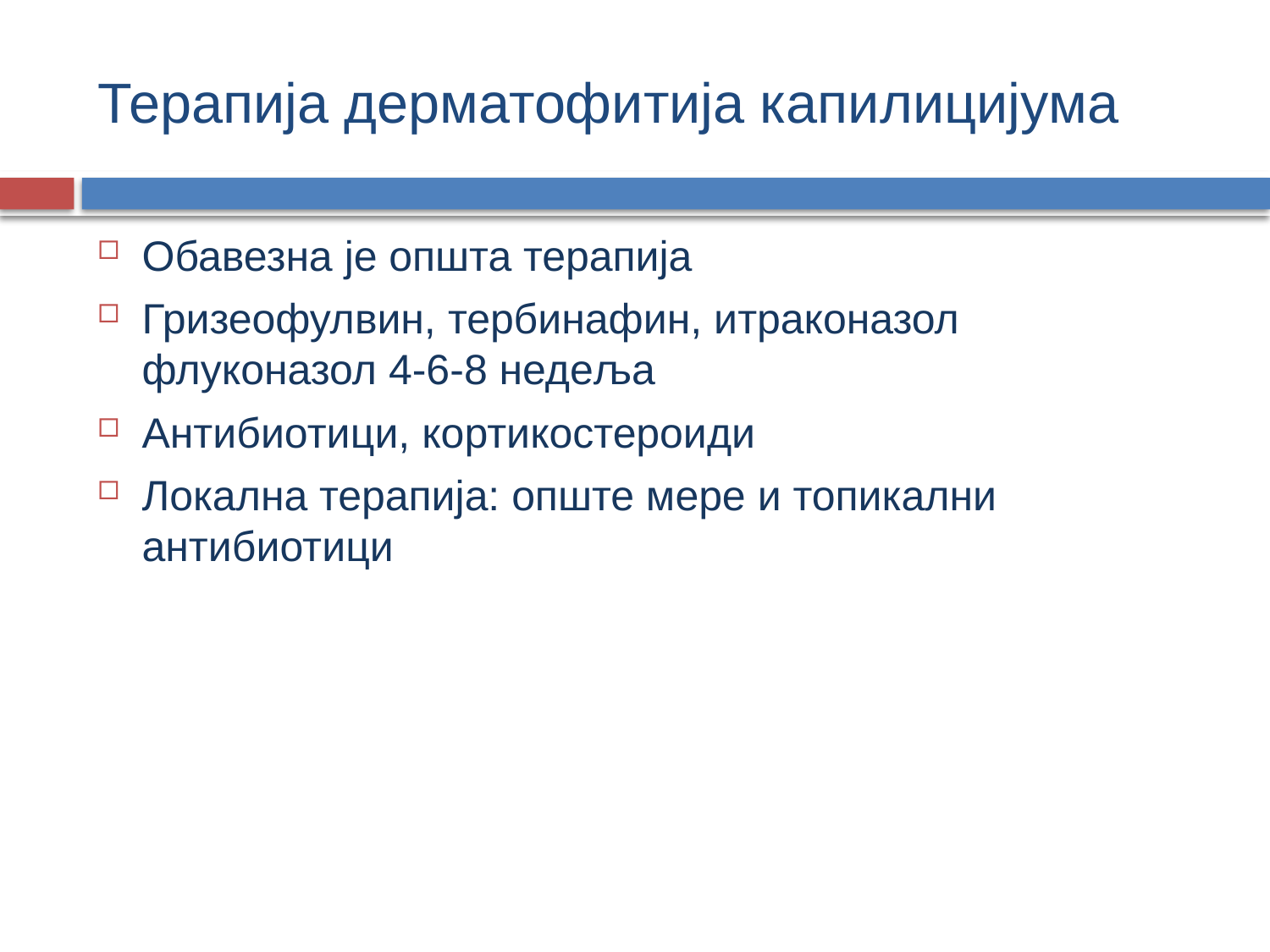

# Терапија дерматофитија капилицијума
Обавезна је општа терапија
Гризеофулвин, тербинафин, итраконазол флуконазол 4-6-8 недеља
Антибиотици, кортикостероиди
Локална терапија: опште мере и топикални антибиотици